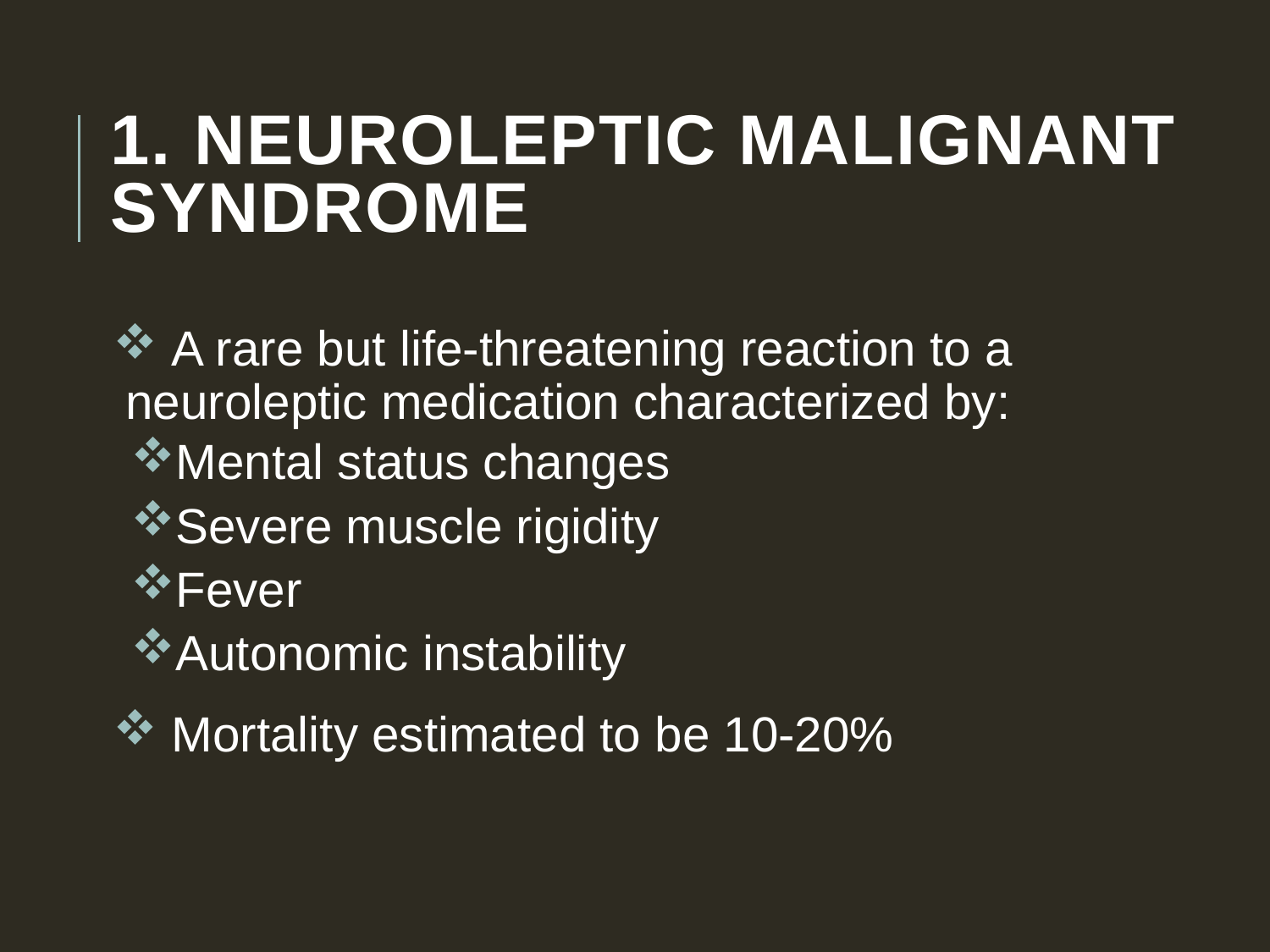

# 1. Neuroleptic Malignant Syndrome
 A rare but life-threatening reaction to a neuroleptic medication characterized by:
Mental status changes
Severe muscle rigidity
Fever
Autonomic instability
 Mortality estimated to be 10-20%